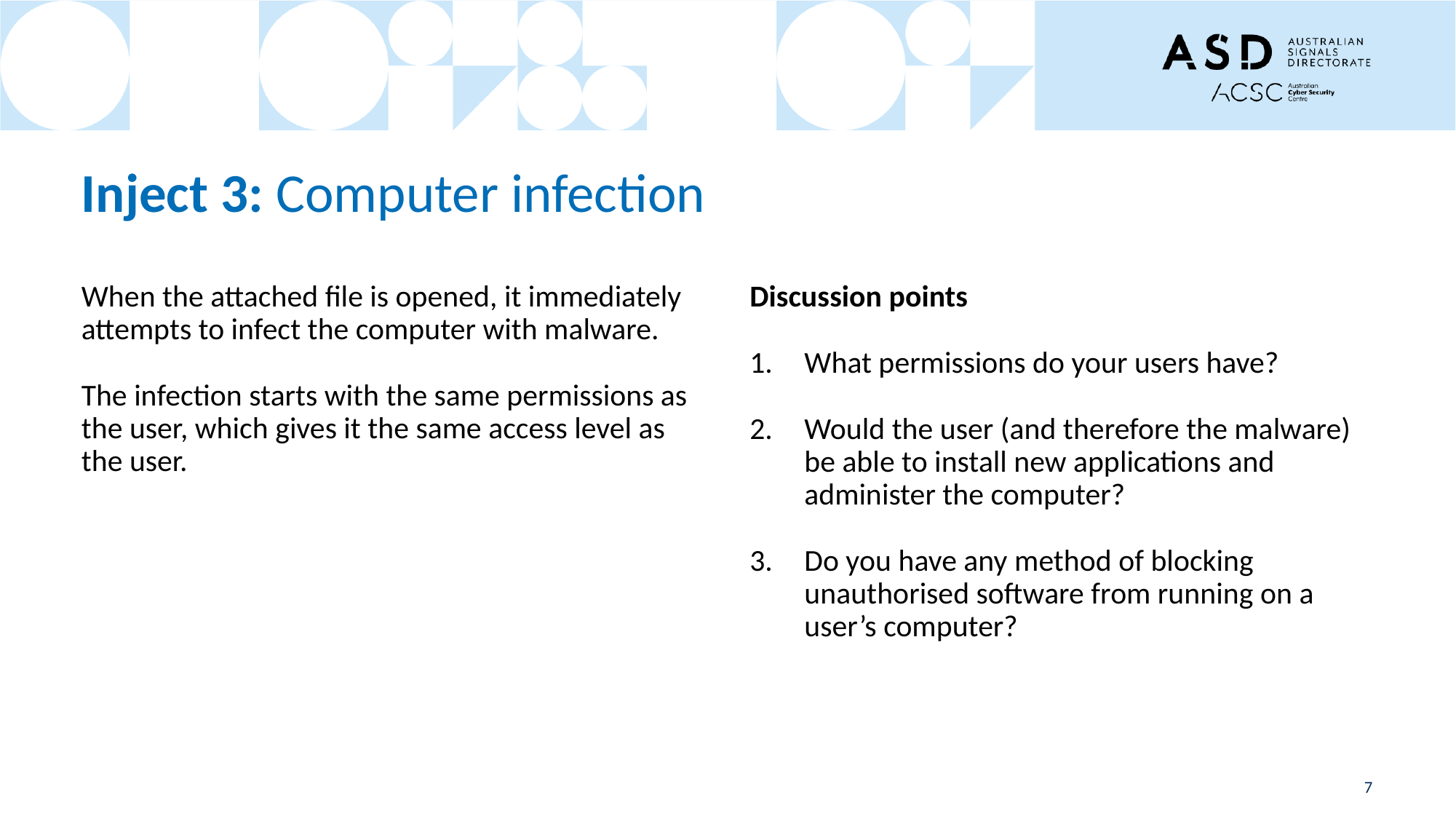

# Inject 3: Computer infection
When the attached file is opened, it immediately attempts to infect the computer with malware.
The infection starts with the same permissions as the user, which gives it the same access level as the user.
Discussion points
What permissions do your users have?
Would the user (and therefore the malware) be able to install new applications and administer the computer?
Do you have any method of blocking unauthorised software from running on a user’s computer?

7